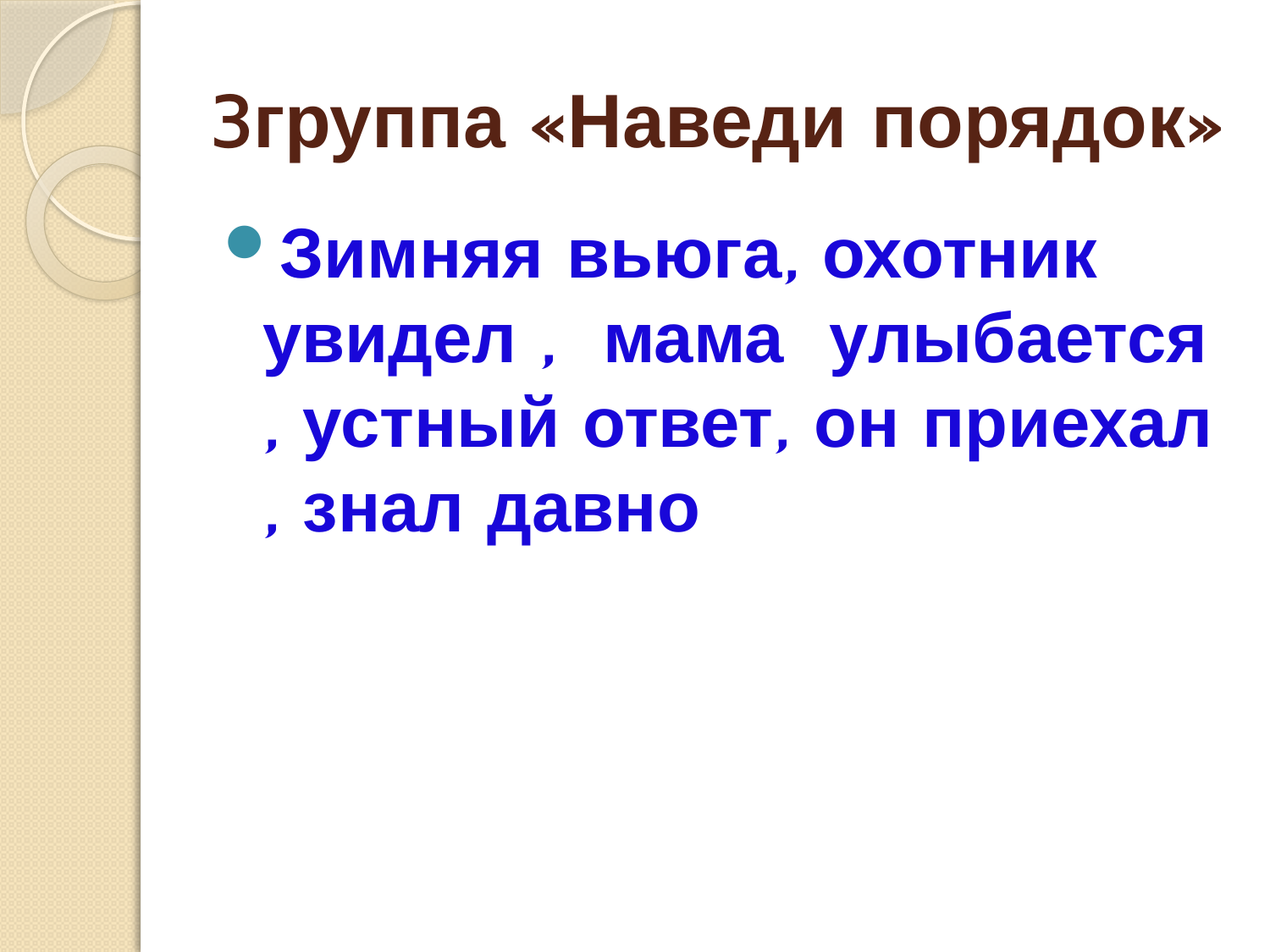

# 3группа «Наведи порядок»
Зимняя вьюга, охотник увидел ,  мама  улыбается , устный ответ, он приехал , знал давно